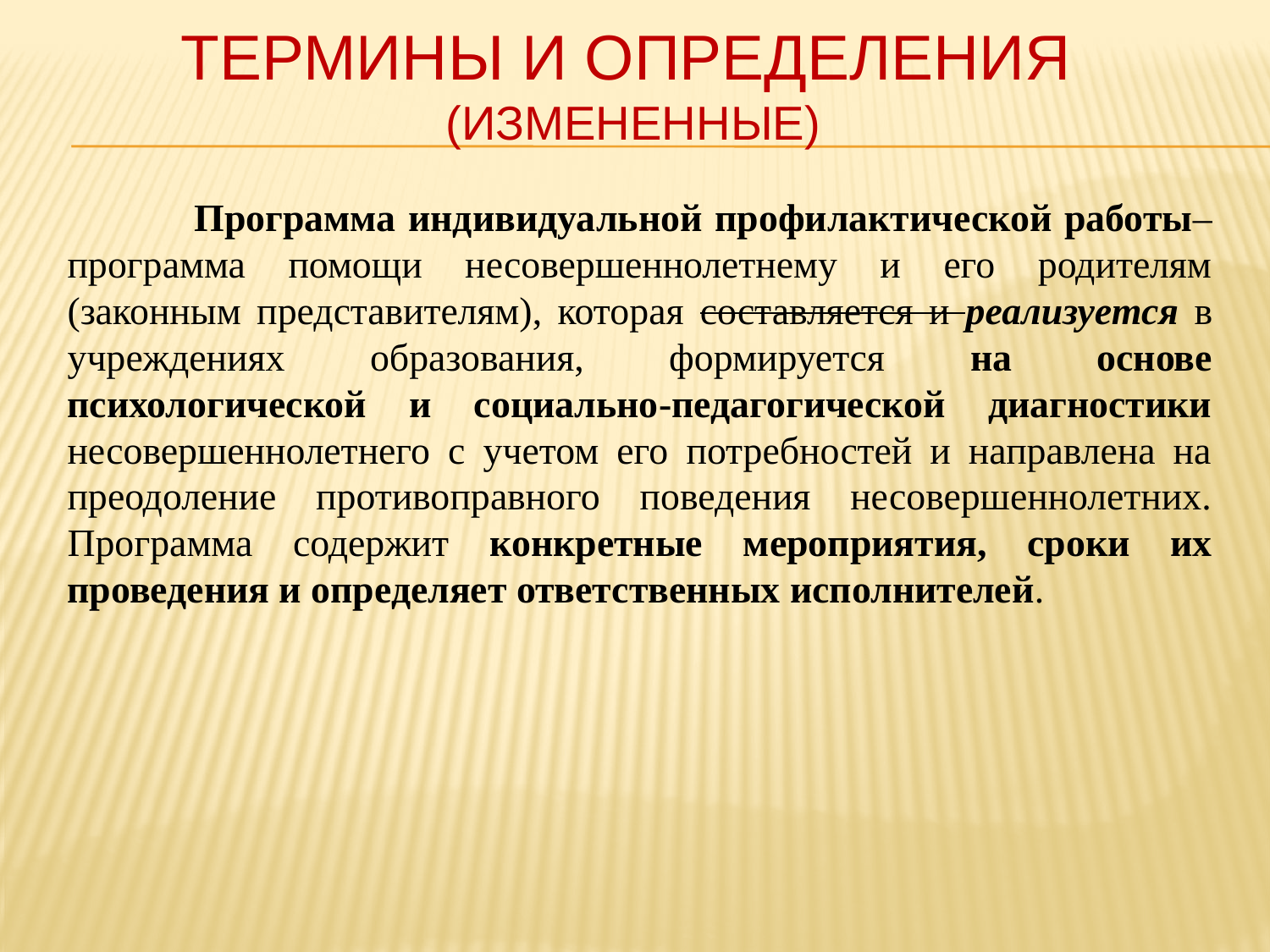

# Термины и определения (измененные)
	Программа индивидуальной профилактической работы–программа помощи несовершеннолетнему и его родителям (законным представителям), которая составляется и реализуется в учреждениях образования, формируется на основе психологической и социально-педагогической диагностики несовершеннолетнего с учетом его потребностей и направлена на преодоление противоправного поведения несовершеннолетних. Программа содержит конкретные мероприятия, сроки их проведения и определяет ответственных исполнителей.